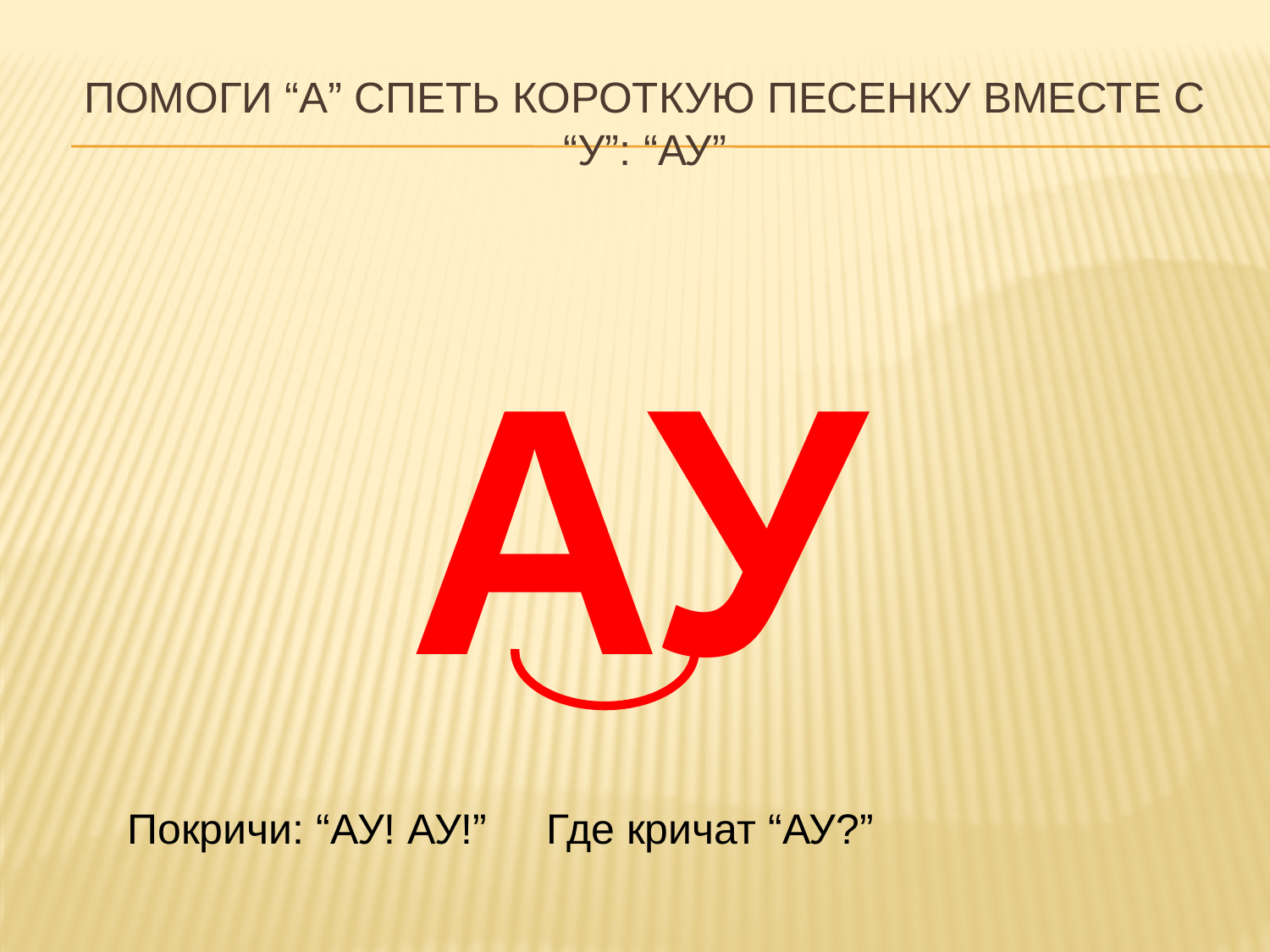

# Помоги “А” спеть короткую песенку вместе с “у”: “аУ”
А
У

Покричи: “АУ! АУ!”     Где кричат “АУ?”